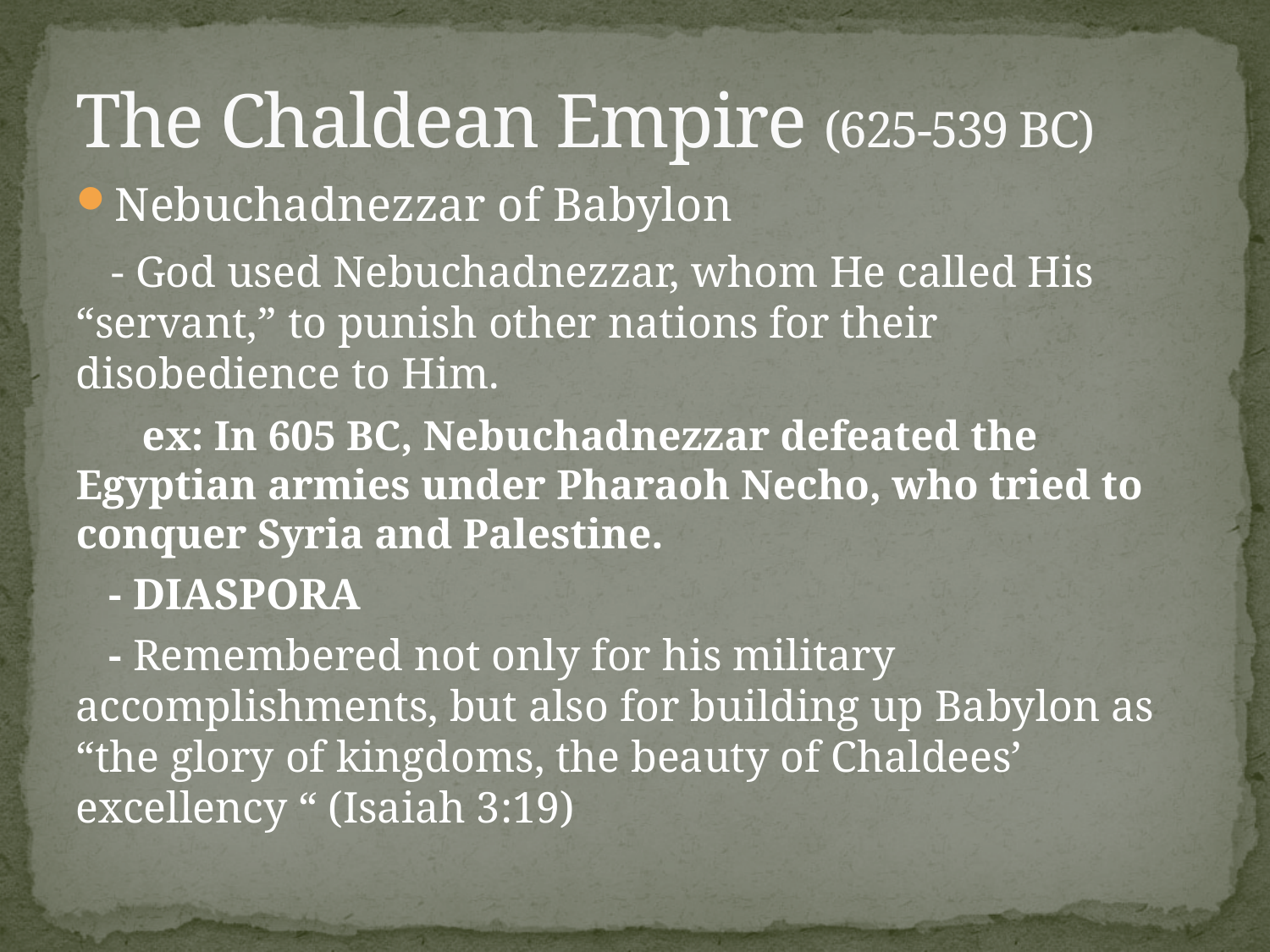

# The Chaldean Empire (625-539 BC)
Nebuchadnezzar of Babylon
   - God used Nebuchadnezzar, whom He called His “servant,” to punish other nations for their disobedience to Him.
      ex: In 605 BC, Nebuchadnezzar defeated the Egyptian armies under Pharaoh Necho, who tried to conquer Syria and Palestine.
   - DIASPORA
   - Remembered not only for his military accomplishments, but also for building up Babylon as “the glory of kingdoms, the beauty of Chaldees’ excellency “ (Isaiah 3:19)